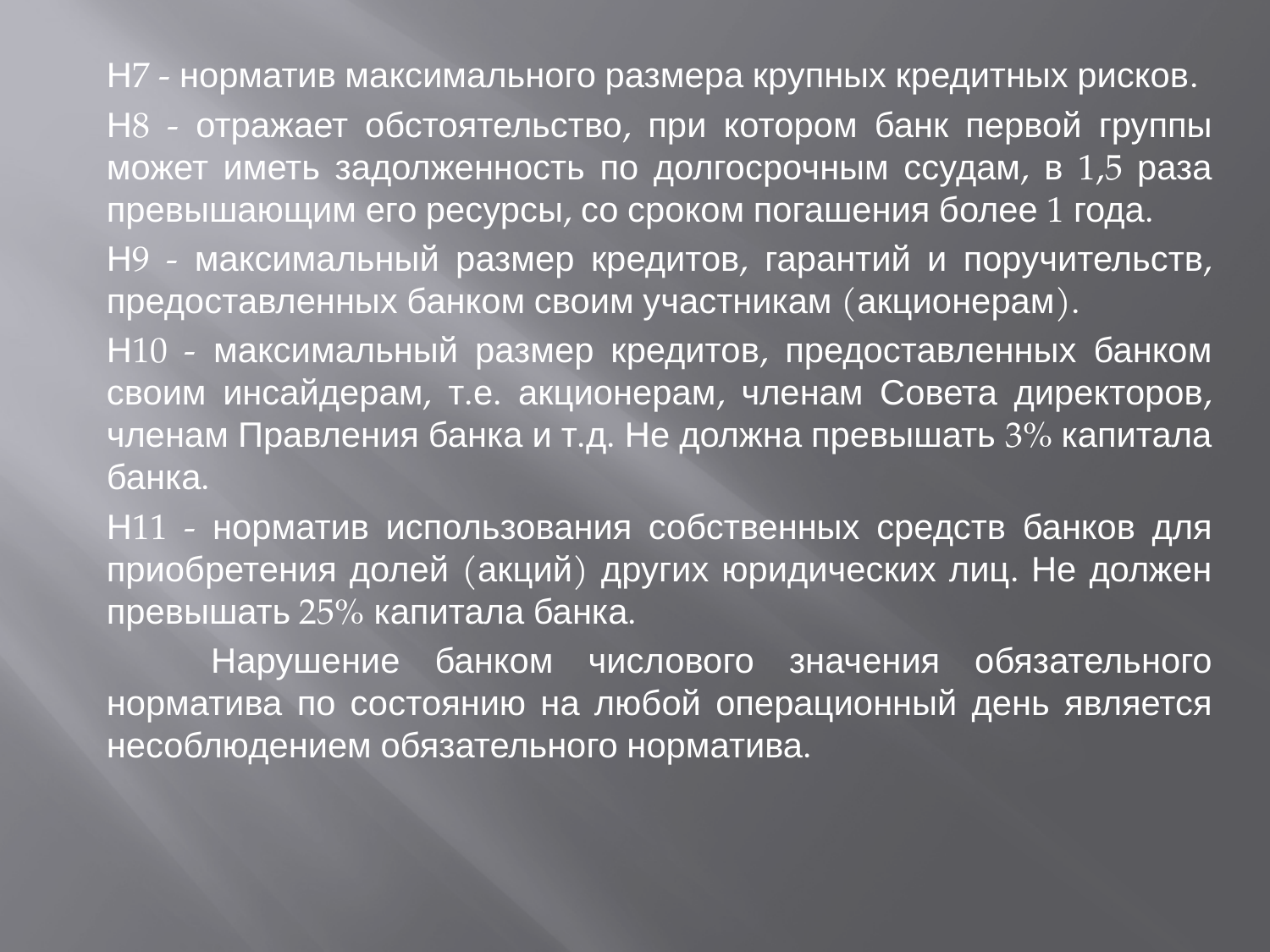

Н7 - норматив максимального размера крупных кредитных рисков.
Н8 - отражает обстоятельство, при котором банк первой группы может иметь задолженность по долгосрочным ссудам, в 1,5 раза превышающим его ресурсы, со сроком погашения более 1 года.
Н9 - максимальный размер кредитов, гарантий и поручительств, предоставленных банком своим участникам (акционерам).
Н10 - максимальный размер кредитов, предоставленных банком своим инсайдерам, т.е. акционерам, членам Совета директоров, членам Правления банка и т.д. Не должна превышать 3% капитала банка.
Н11 - норматив использования собственных средств банков для приобретения долей (акций) других юридических лиц. Не должен превышать 25% капитала банка.
   Нарушение банком числового значения обязательного норматива по состоянию на любой операционный день является несоблюдением обязательного норматива.